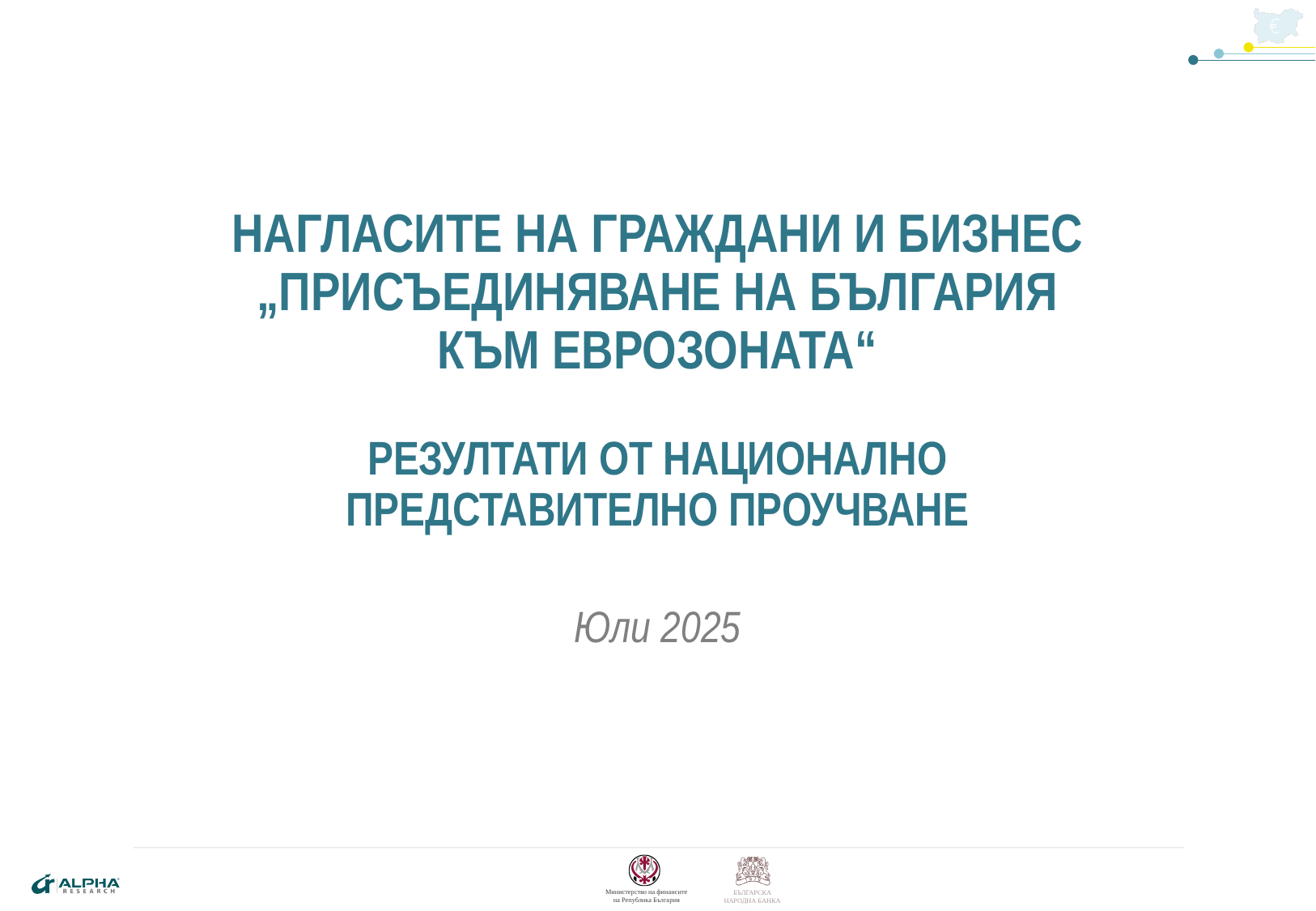

НАГЛАСИТЕ НА ГРАЖДАНИ И БИЗНЕС „ПРИСЪЕДИНЯВАНЕ НА БЪЛГАРИЯ КЪМ ЕВРОЗОНАТА“

РЕЗУЛТАТИ ОТ НАЦИОНАЛНО ПРЕДСТАВИТЕЛНО ПРОУЧВАНЕ
Юли 2025